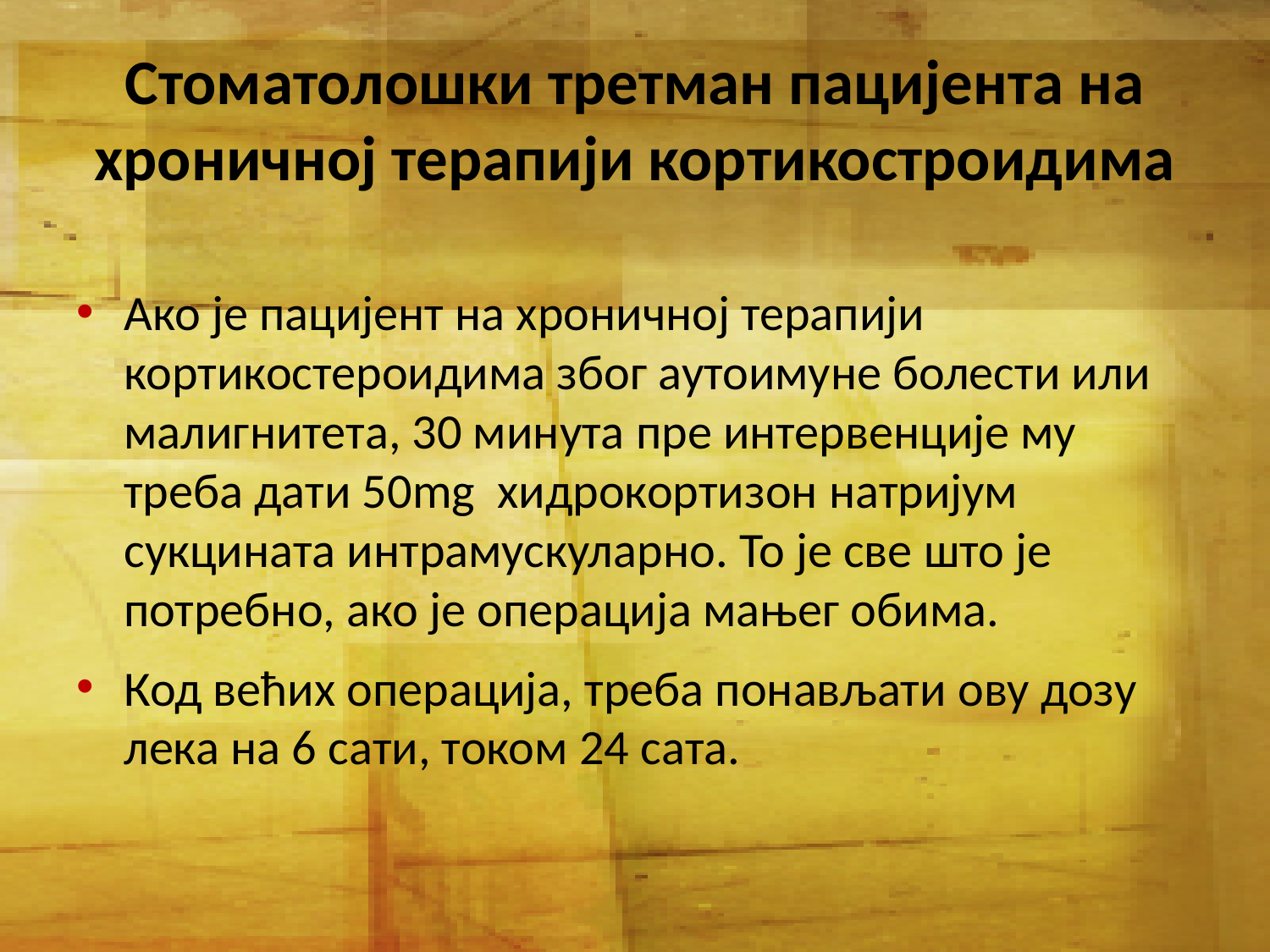

# Стоматолошки третман пацијента на хроничној терапији кортикостроидима
Ако је пацијент на хроничној терапији кортикостероидима због аутоимуне болести или малигнитета, 30 минута пре интервенције му треба дати 50mg  хидрокортизон натријум сукцината интрамускуларно. То је све што је потребно, ако је операција мањег обима.
Код већих операција, треба понављати ову дозу лека на 6 сати, током 24 сата.